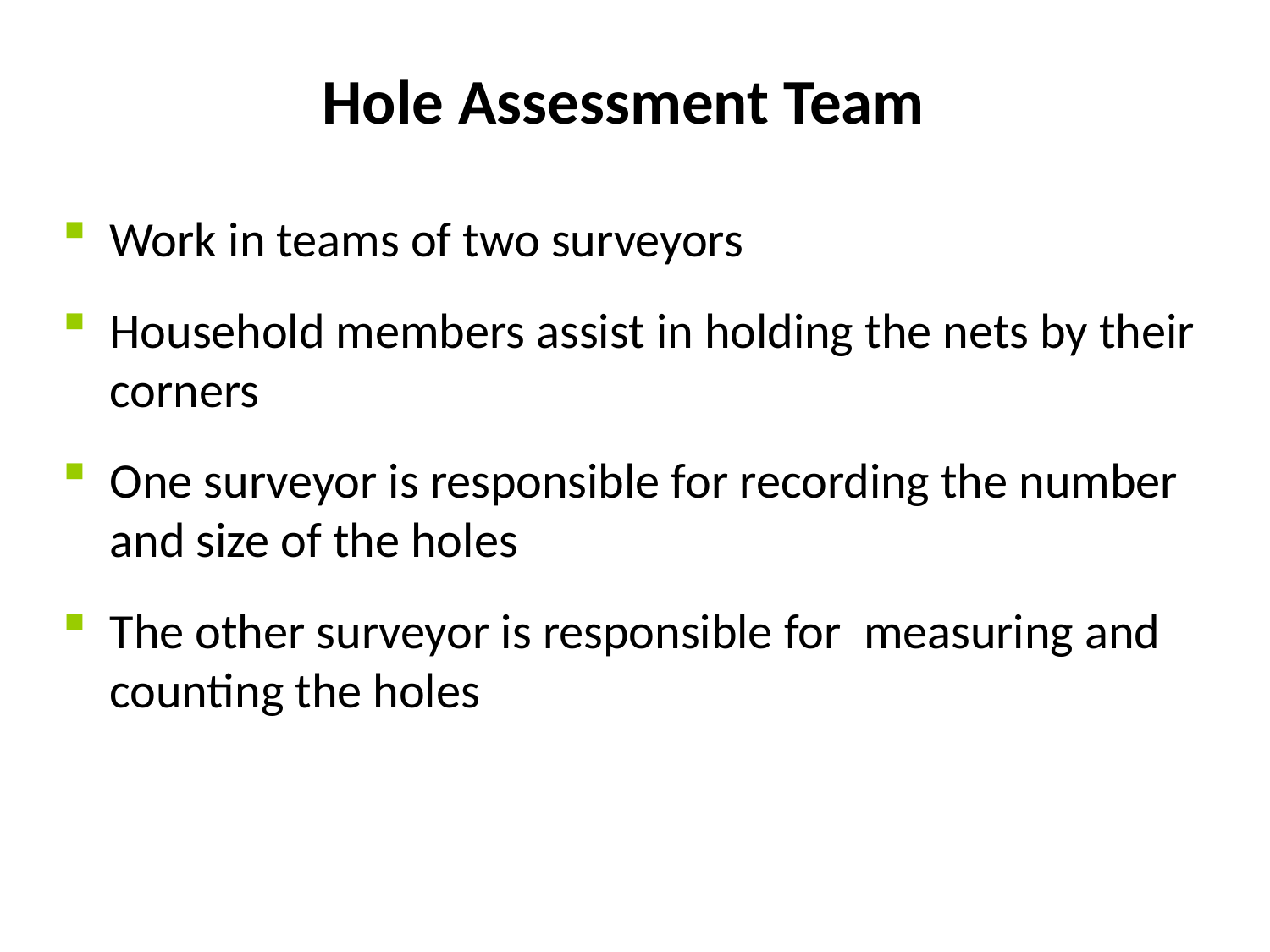

# Hole Assessment Team
Work in teams of two surveyors
Household members assist in holding the nets by their corners
One surveyor is responsible for recording the number and size of the holes
The other surveyor is responsible for  measuring and counting the holes